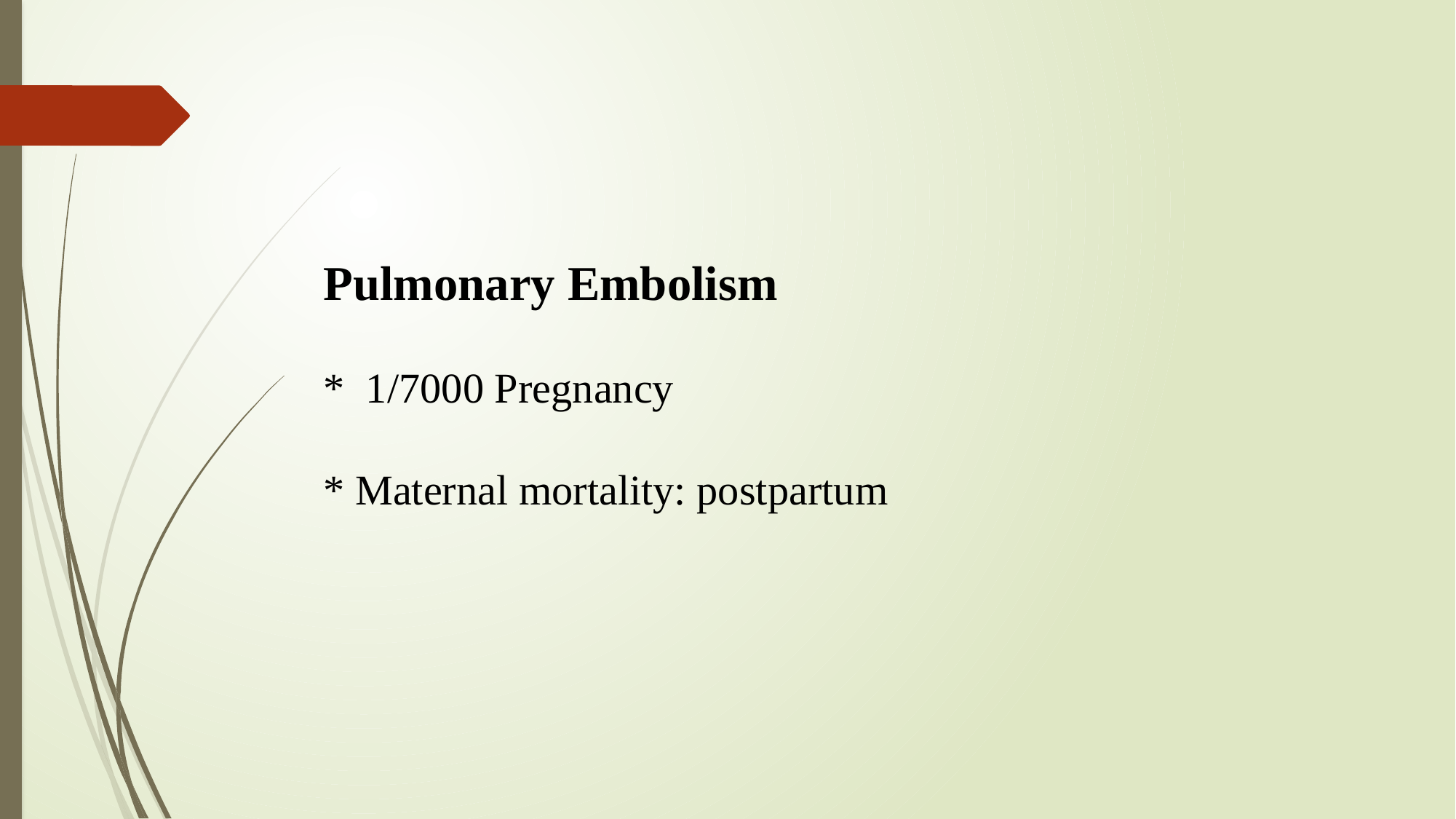

Pulmonary Embolism
*  1/7000 Pregnancy
* Maternal mortality: postpartum